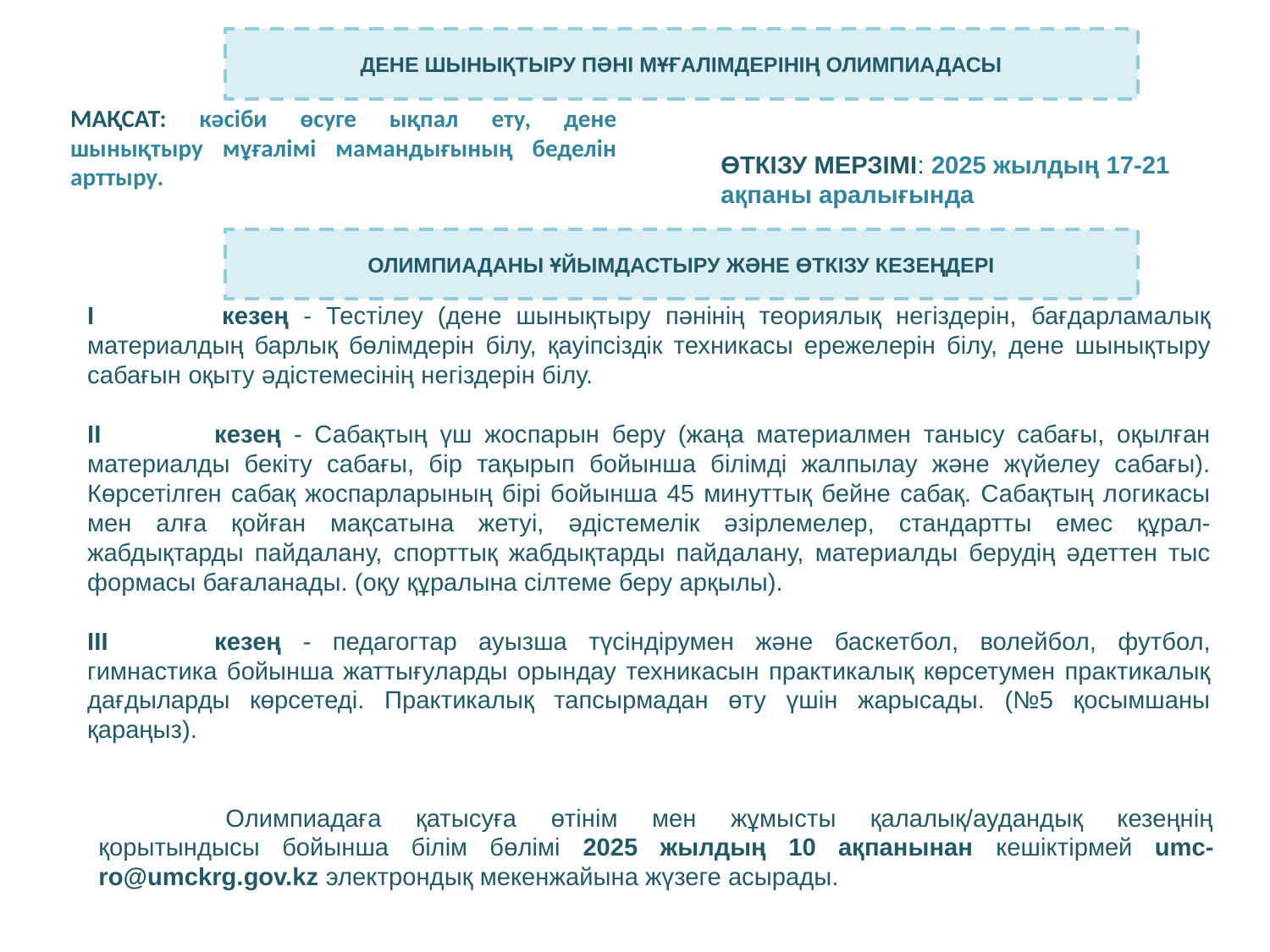

ДЕНЕ ШЫНЫҚТЫРУ ПӘНІ МҰҒАЛІМДЕРІНІҢ ОЛИМПИАДАСЫ
МАҚСАТ: кәсіби өсуге ықпал ету, дене шынықтыру мұғалімі мамандығының беделін арттыру.
ӨТКІЗУ МЕРЗІМІ: 2025 жылдың 17-21 ақпаны аралығында
ОЛИМПИАДАНЫ ҰЙЫМДАСТЫРУ ЖӘНЕ ӨТКІЗУ КЕЗЕҢДЕРІ

I 	кезең - Тестілеу (дене шынықтыру пәнінің теориялық негіздерін, бағдарламалық материалдың барлық бөлімдерін білу, қауіпсіздік техникасы ережелерін білу, дене шынықтыру сабағын оқыту әдістемесінің негіздерін білу.

II	кезең - Сабақтың үш жоспарын беру (жаңа материалмен танысу сабағы, оқылған материалды бекіту сабағы, бір тақырып бойынша білімді жалпылау және жүйелеу сабағы). Көрсетілген сабақ жоспарларының бірі бойынша 45 минуттық бейне сабақ. Сабақтың логикасы мен алға қойған мақсатына жетуі, әдістемелік әзірлемелер, стандартты емес құрал-жабдықтарды пайдалану, спорттық жабдықтарды пайдалану, материалды берудің әдеттен тыс формасы бағаланады. (оқу құралына сілтеме беру арқылы).

III	кезең - педагогтар ауызша түсіндірумен және баскетбол, волейбол, футбол, гимнастика бойынша жаттығуларды орындау техникасын практикалық көрсетумен практикалық дағдыларды көрсетеді. Практикалық тапсырмадан өту үшін жарысады. (№5 қосымшаны қараңыз).

	Олимпиадаға қатысуға өтінім мен жұмысты қалалық/аудандық кезеңнің қорытындысы бойынша білім бөлімі 2025 жылдың 10 ақпанынан кешіктірмей umc-ro@umckrg.gov.kz электрондық мекенжайына жүзеге асырады.